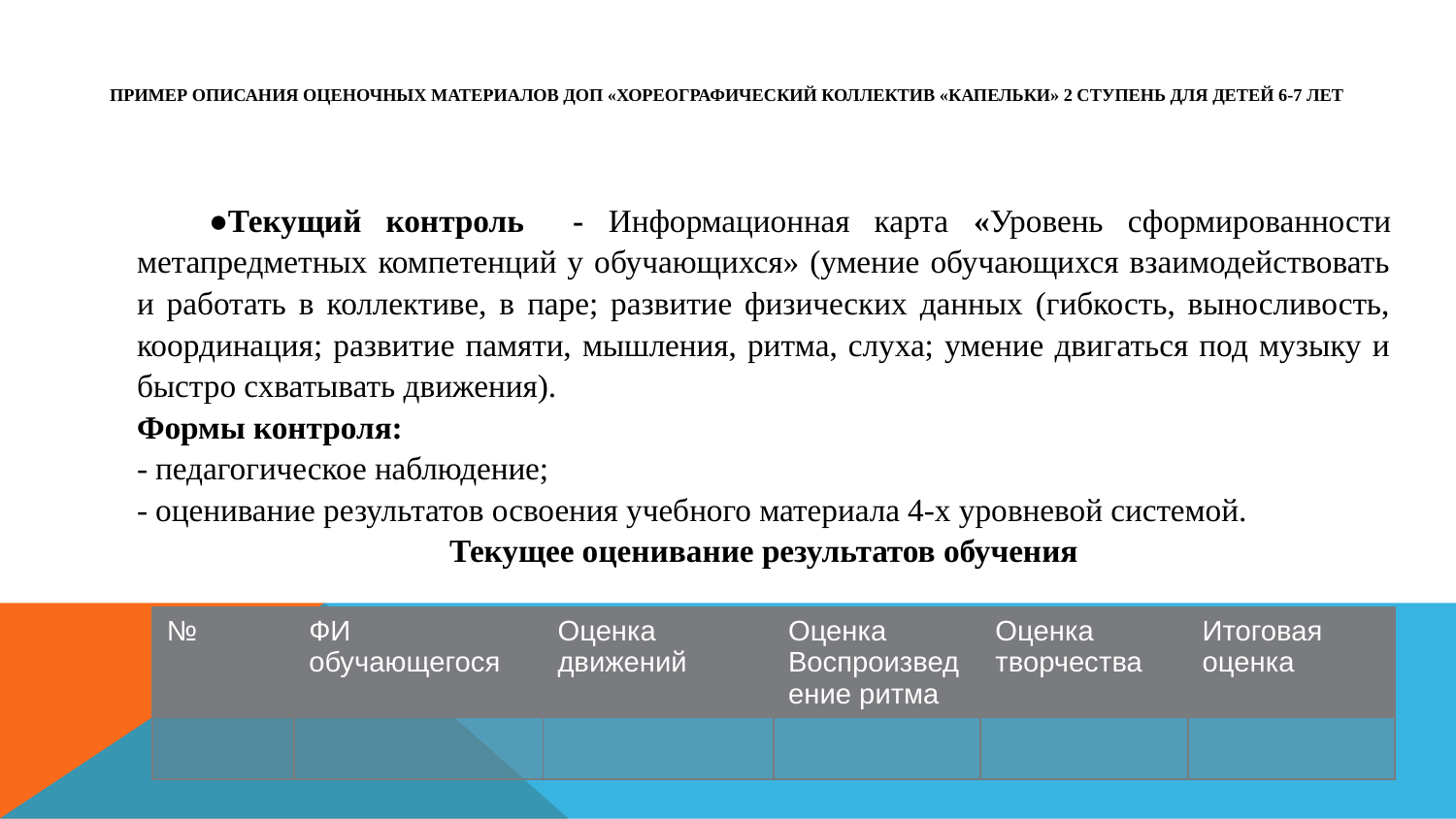

# ПРИМЕР ОПИСАНИЯ ОЦЕНОЧНЫХ МАТЕРИАЛОВ ДОП «Хореографический коллектив «Капельки» 2 ступень для детей 6-7 лет
Текущий контроль  - Информационная карта «Уровень сформированности метапредметных компетенций у обучающихся» (умение обучающихся взаимодействовать и работать в коллективе, в паре; развитие физических данных (гибкость, выносливость, координация; развитие памяти, мышления, ритма, слуха; умение двигаться под музыку и быстро схватывать движения).
Формы контроля:
- педагогическое наблюдение;
- оценивание результатов освоения учебного материала 4-х уровневой системой.
Текущее оценивание результатов обучения
| № | ФИ обучающегося | Оценка движений | Оценка Воспроизведение ритма | Оценка творчества | Итоговая оценка |
| --- | --- | --- | --- | --- | --- |
|  |  |  |  |  |  |